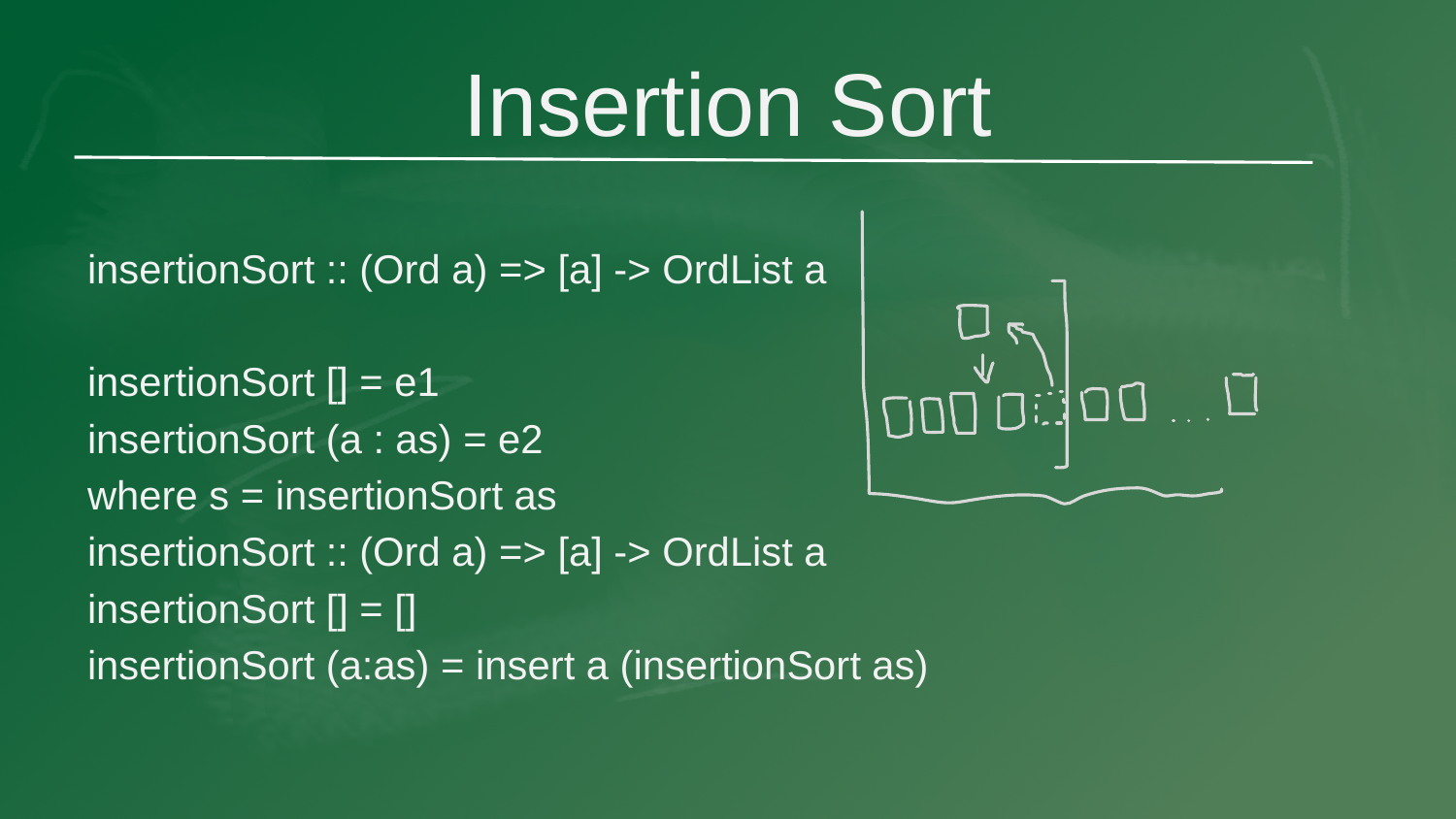

# Insertion Sort
insertionSort :: (Ord a) => [a] -> OrdList a

insertionSort [] = e1
insertionSort (a : as) = e2
where s = insertionSort as
insertionSort :: (Ord a) => [a] -> OrdList a
insertionSort [] = []
insertionSort (a:as) = insert a (insertionSort as)